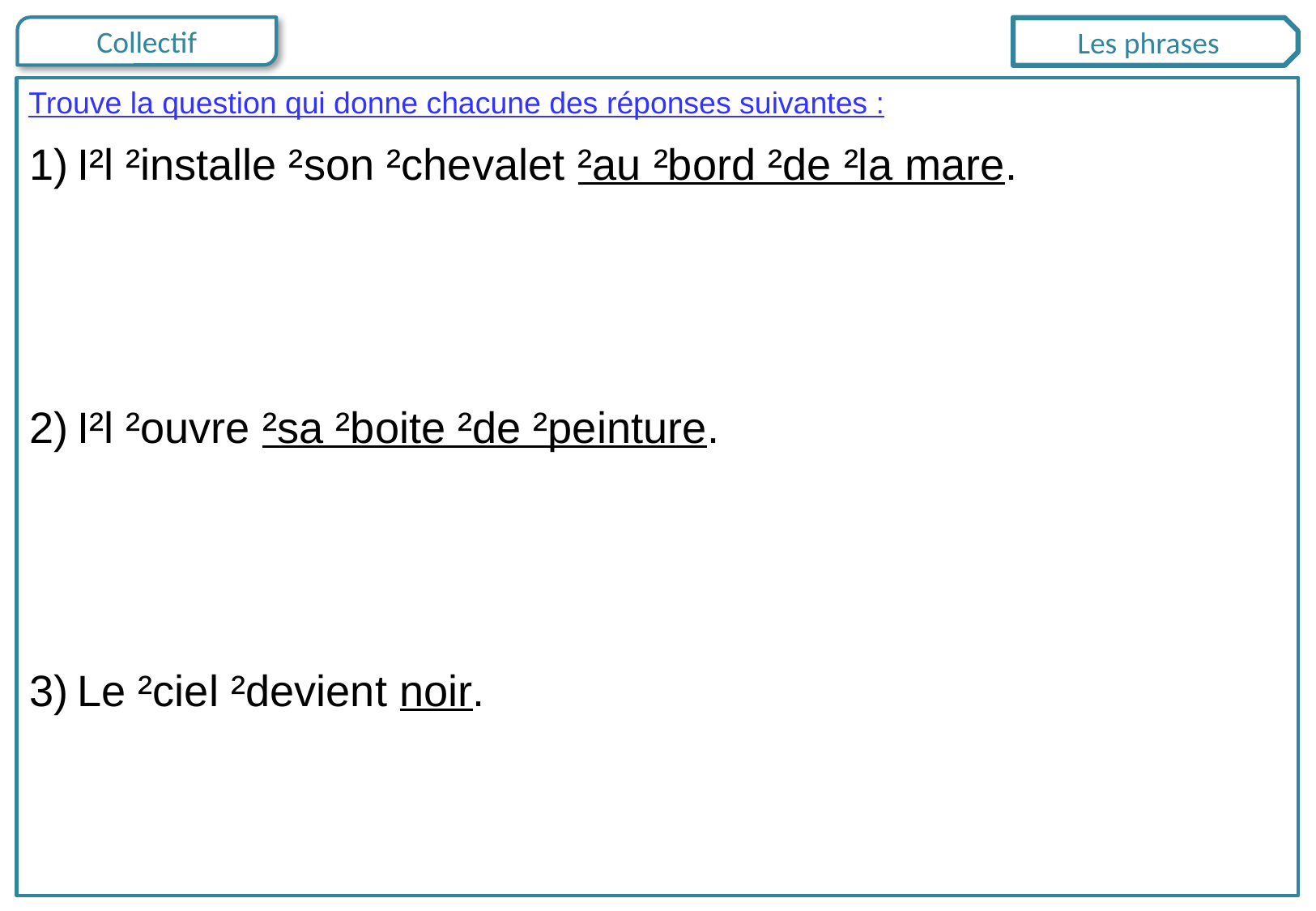

Les phrases
Trouve la question qui donne chacune des réponses suivantes :
I²l ²installe ²son ²chevalet ²au ²bord ²de ²la mare.
I²l ²ouvre ²sa ²boite ²de ²peinture.
Le ²ciel ²devient noir.